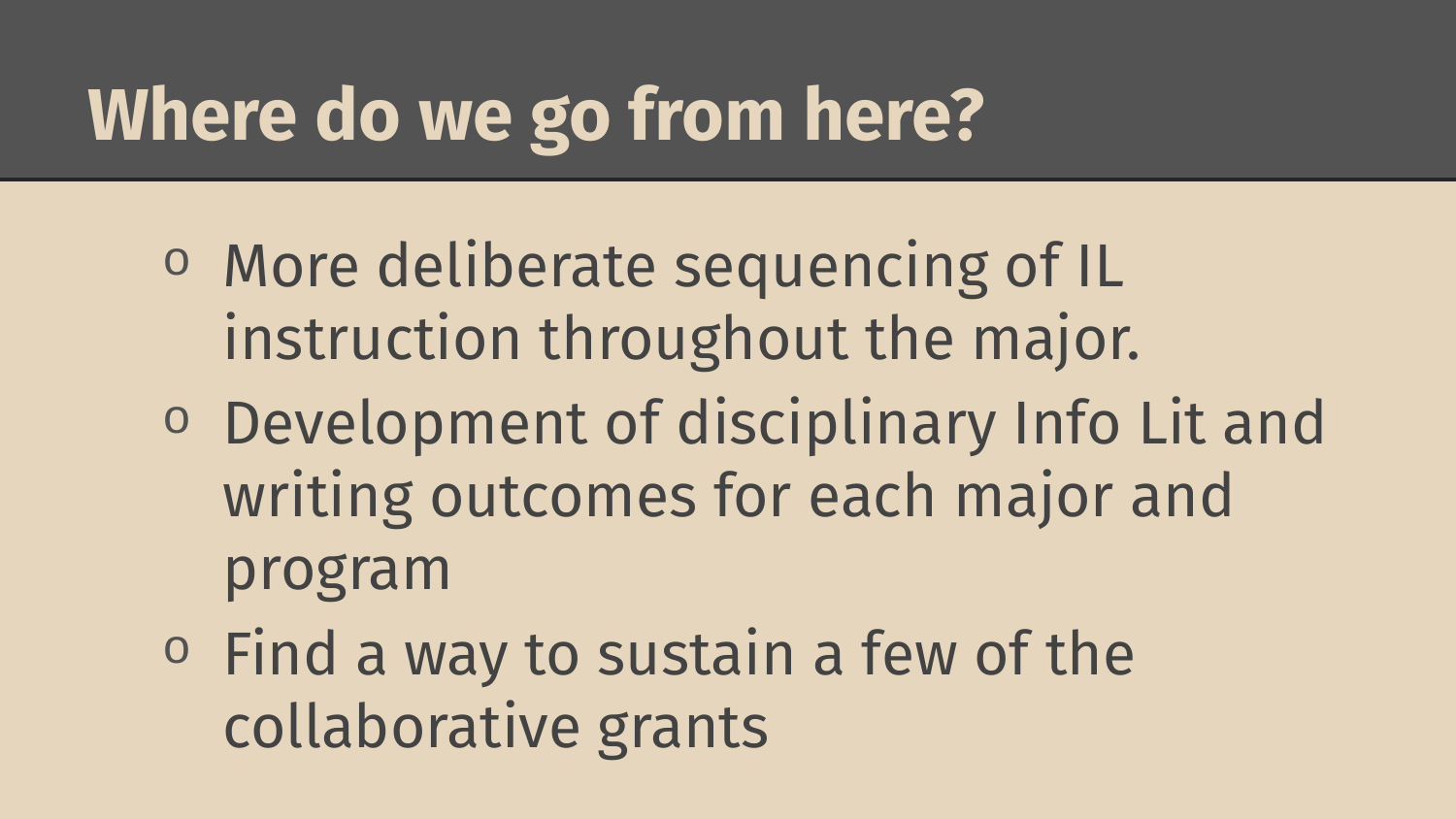

# Where do we go from here?
More deliberate sequencing of IL instruction throughout the major.
Development of disciplinary Info Lit and writing outcomes for each major and program
Find a way to sustain a few of the collaborative grants